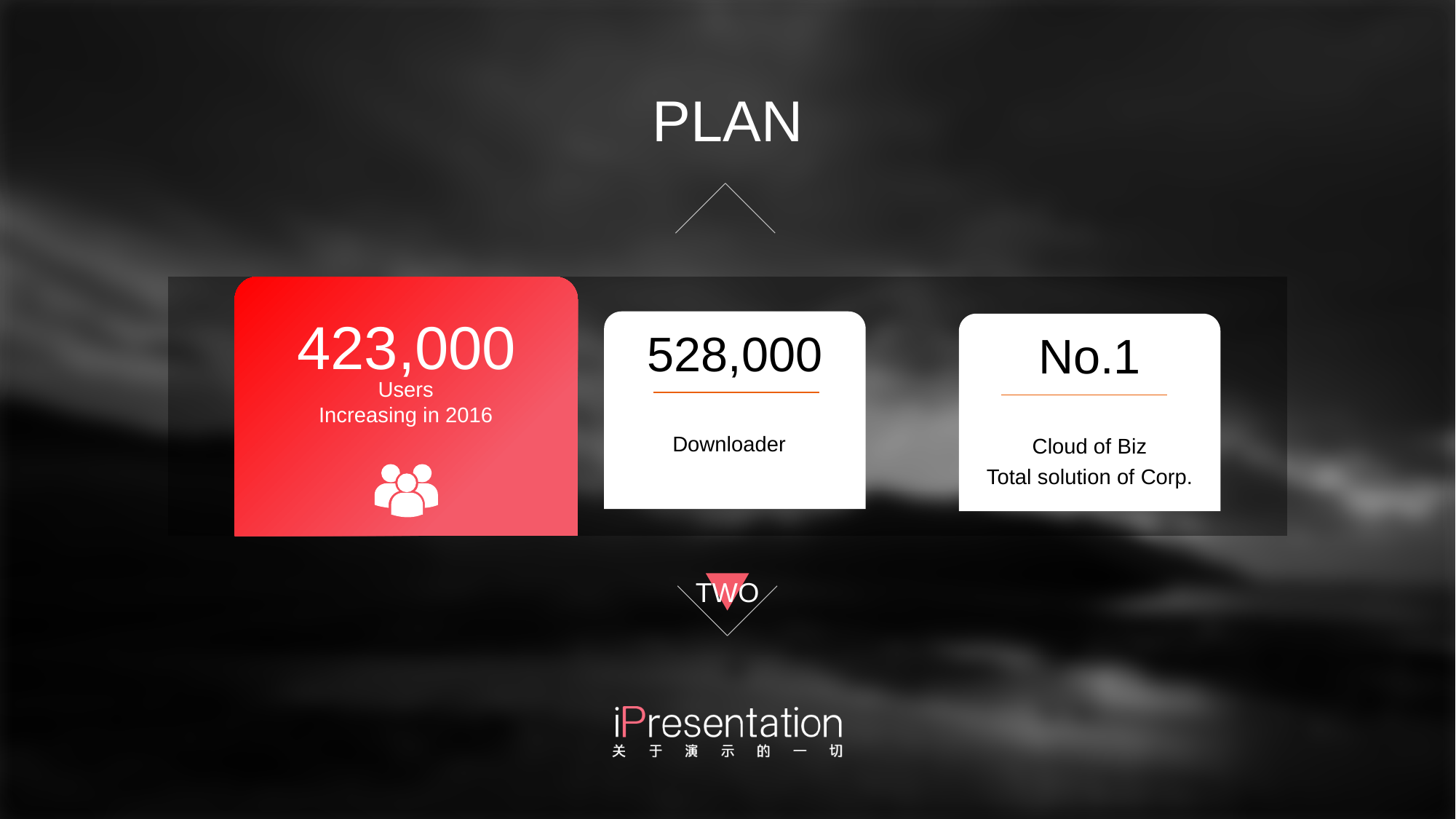

# PLAN

423,000

528,000
No.1
Users
Increasing in 2016
Downloader
Cloud of Biz
Total solution of Corp.

TWO